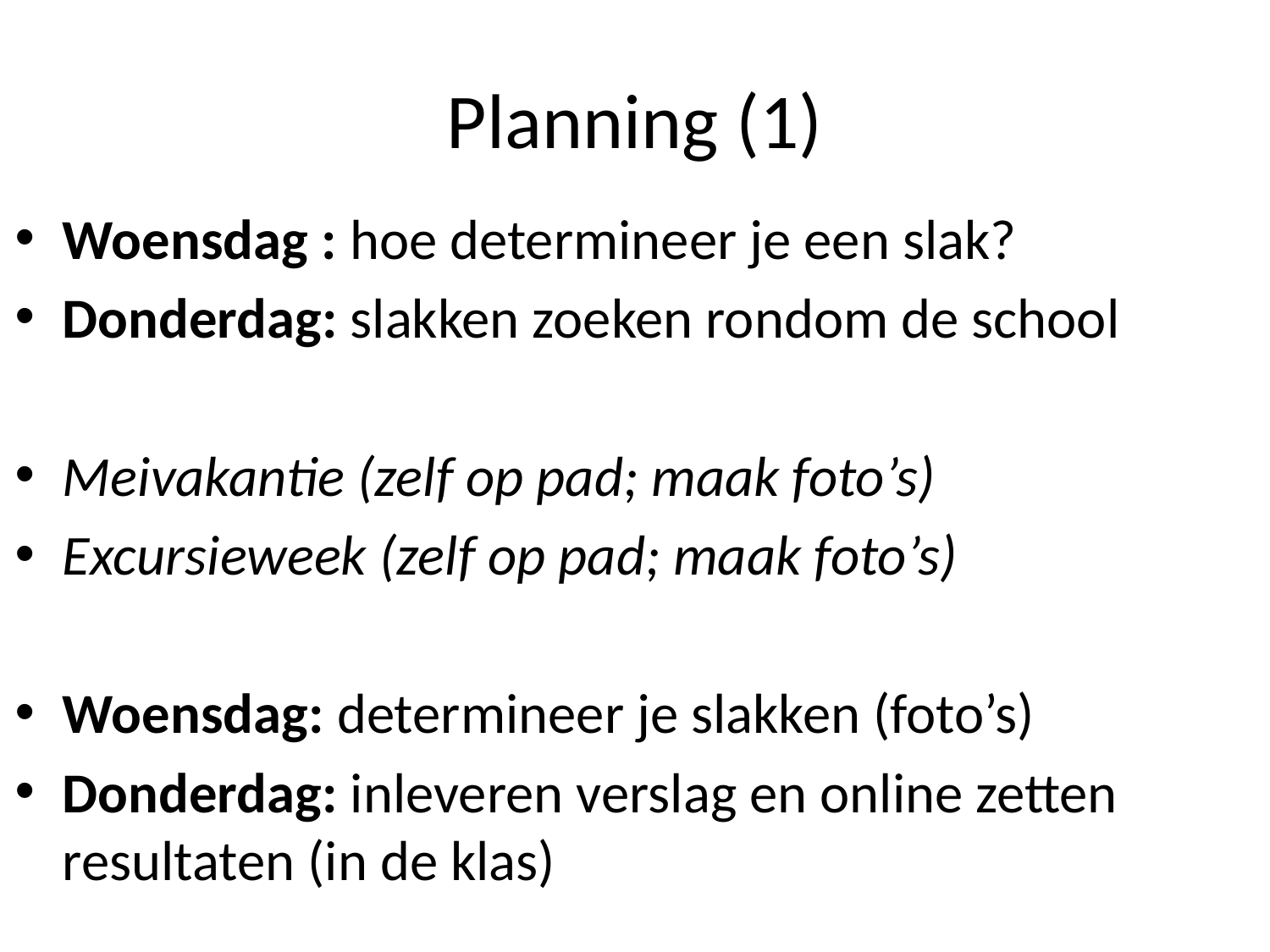

# Planning (1)
Woensdag : hoe determineer je een slak?
Donderdag: slakken zoeken rondom de school

Meivakantie (zelf op pad; maak foto’s)
Excursieweek (zelf op pad; maak foto’s)

Woensdag: determineer je slakken (foto’s)
Donderdag: inleveren verslag en online zetten resultaten (in de klas)